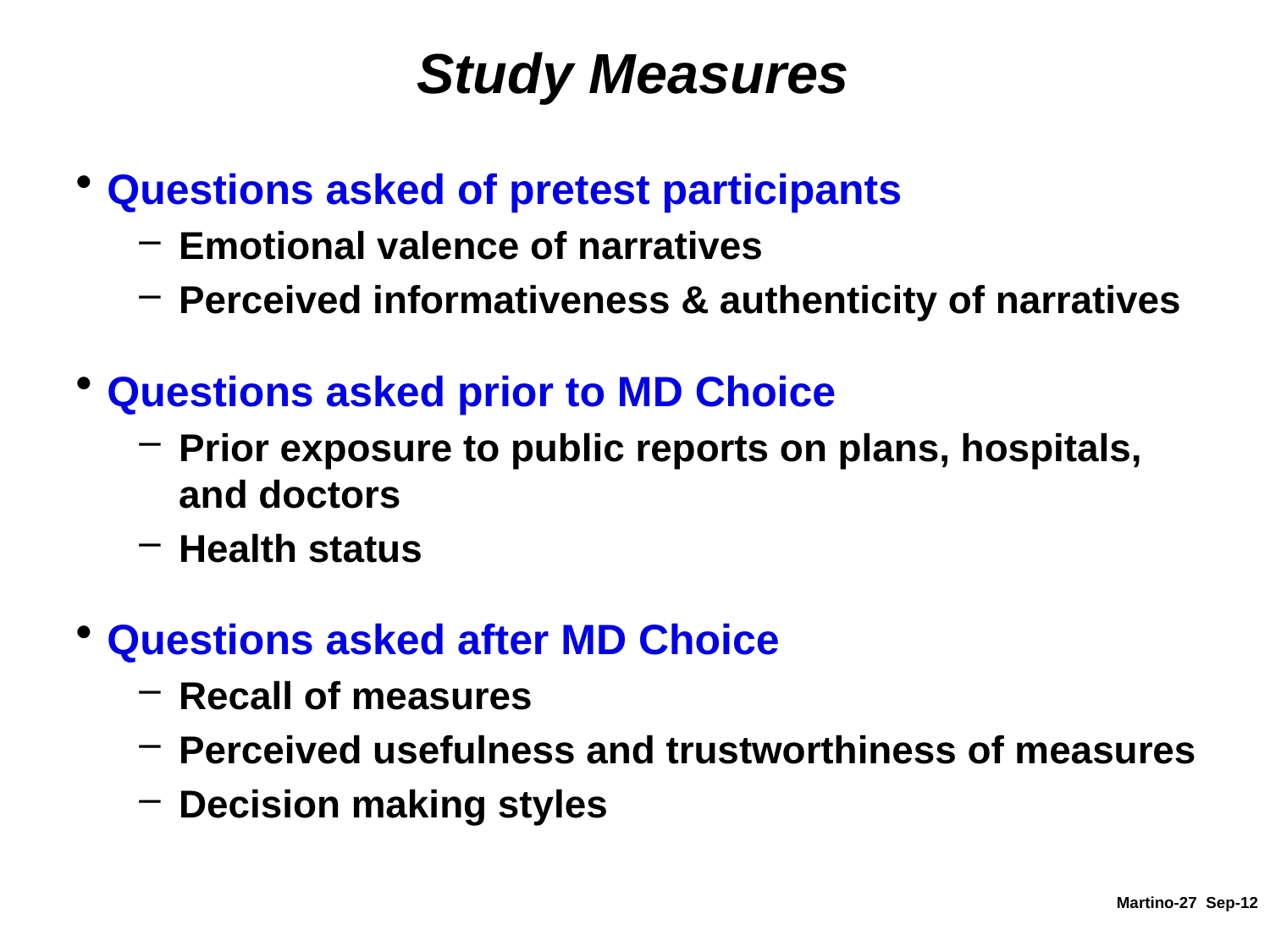

# Study Measures
Questions asked of pretest participants
Emotional valence of narratives
Perceived informativeness & authenticity of narratives
Questions asked prior to MD Choice
Prior exposure to public reports on plans, hospitals, and doctors
Health status
Questions asked after MD Choice
Recall of measures
Perceived usefulness and trustworthiness of measures
Decision making styles

27